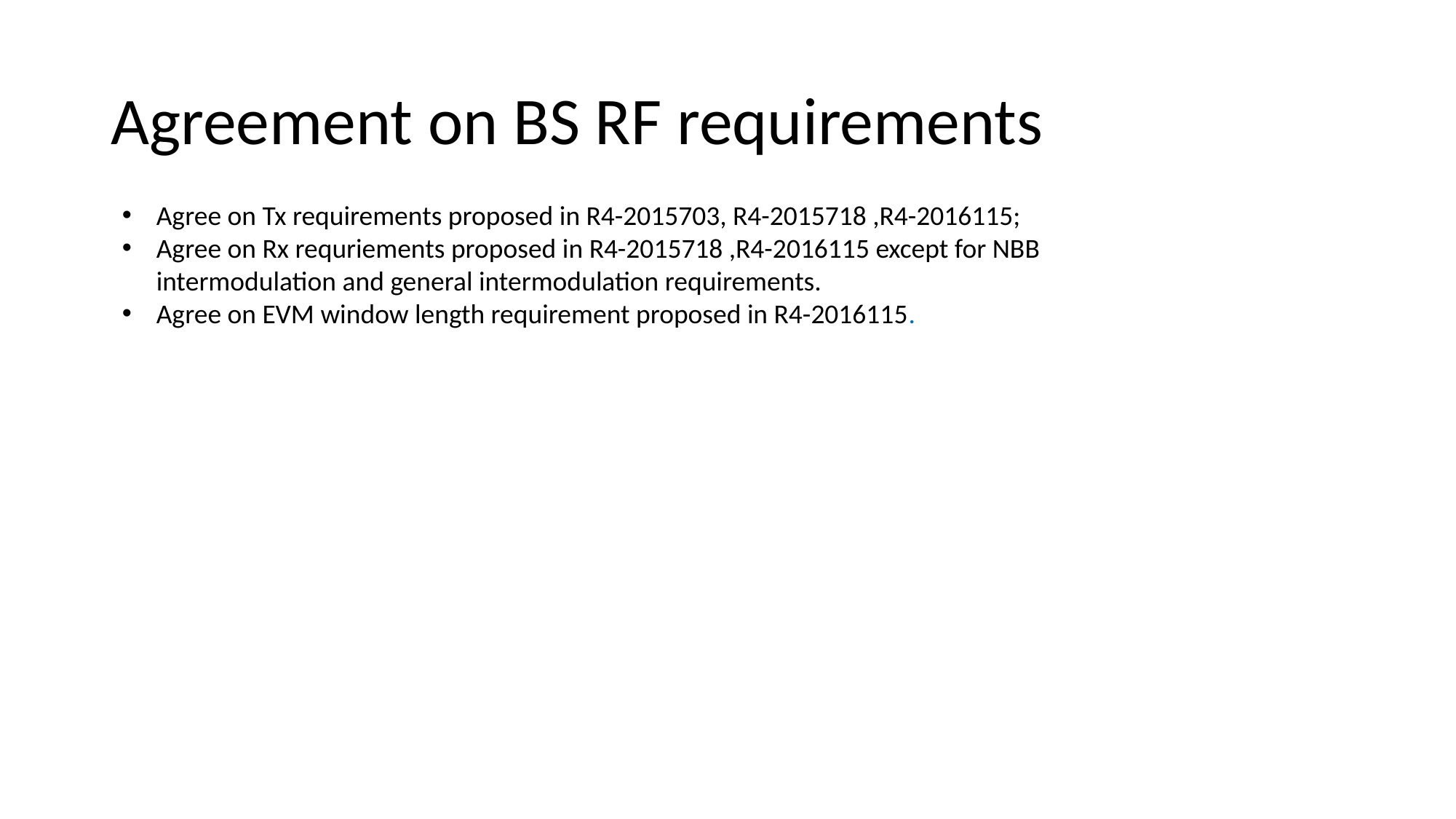

# Agreement on BS RF requirements
Agree on Tx requirements proposed in R4-2015703, R4-2015718 ,R4-2016115;
Agree on Rx requriements proposed in R4-2015718 ,R4-2016115 except for NBB intermodulation and general intermodulation requirements.
Agree on EVM window length requirement proposed in R4-2016115.

3